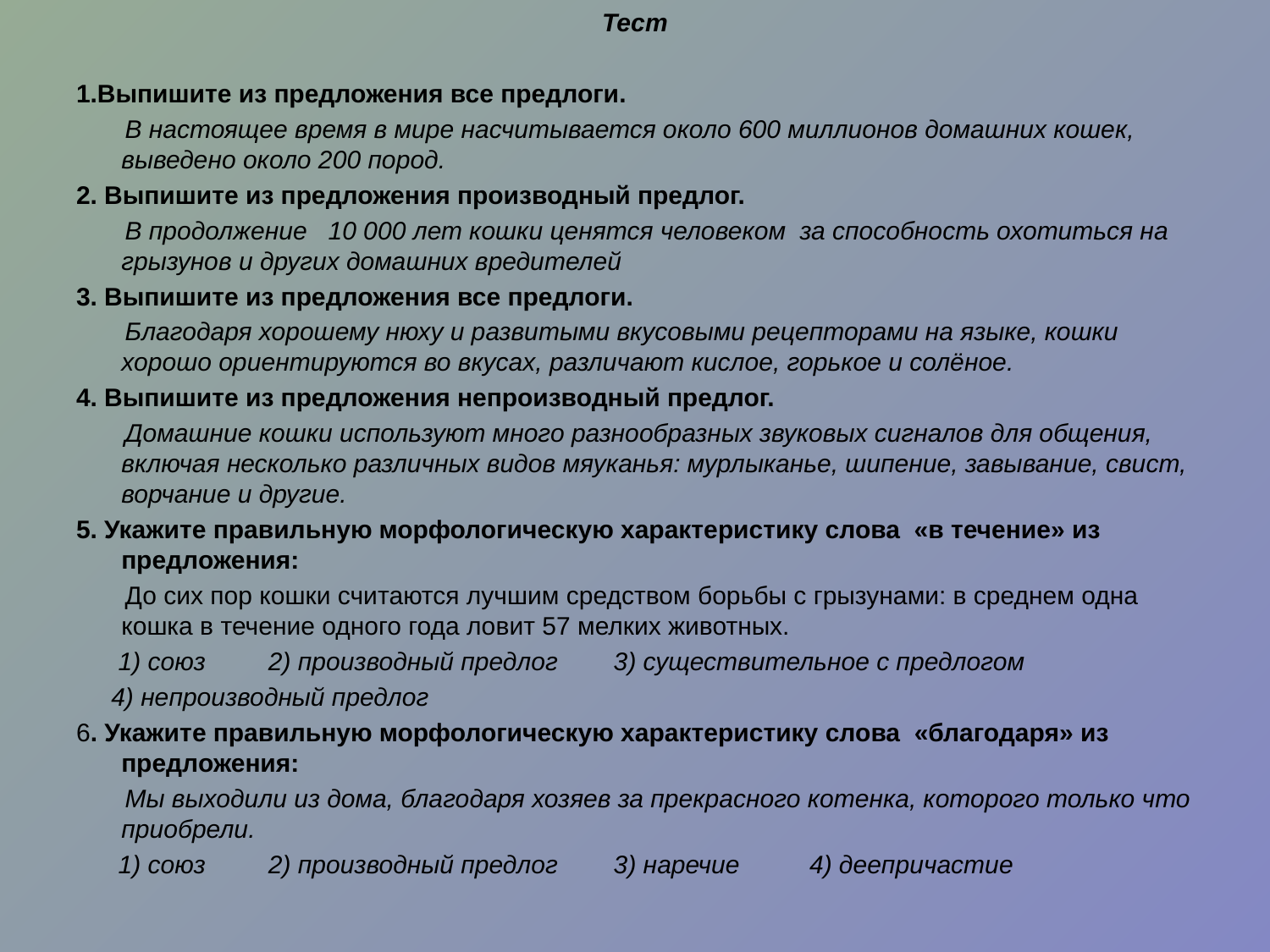

Тест

1.Выпишите из предложения все предлоги.
       В настоящее время в мире насчитывается около 600 миллионов домашних кошек, выведено около 200 пород.
2. Выпишите из предложения производный предлог.
       В продолжение   10 000 лет кошки ценятся человеком  за способность охотиться на грызунов и других домашних вредителей
3. Выпишите из предложения все предлоги.
       Благодаря хорошему нюху и развитыми вкусовыми рецепторами на языке, кошки хорошо ориентируются во вкусах, различают кислое, горькое и солёное.
4. Выпишите из предложения непроизводный предлог.
       Домашние кошки используют много разнообразных звуковых сигналов для общения, включая несколько различных видов мяуканья: мурлыканье, шипение, завывание, свист, ворчание и другие.
5. Укажите правильную морфологическую характеристику слова  «в течение» из предложения:
       До сих пор кошки считаются лучшим средством борьбы с грызунами: в среднем одна кошка в течение одного года ловит 57 мелких животных.
      1) союз         2) производный предлог        3) существительное с предлогом
     4) непроизводный предлог
6. Укажите правильную морфологическую характеристику слова  «благодаря» из предложения:
       Мы выходили из дома, благодаря хозяев за прекрасного котенка, которого только что приобрели.
      1) союз         2) производный предлог        3) наречие          4) деепричастие